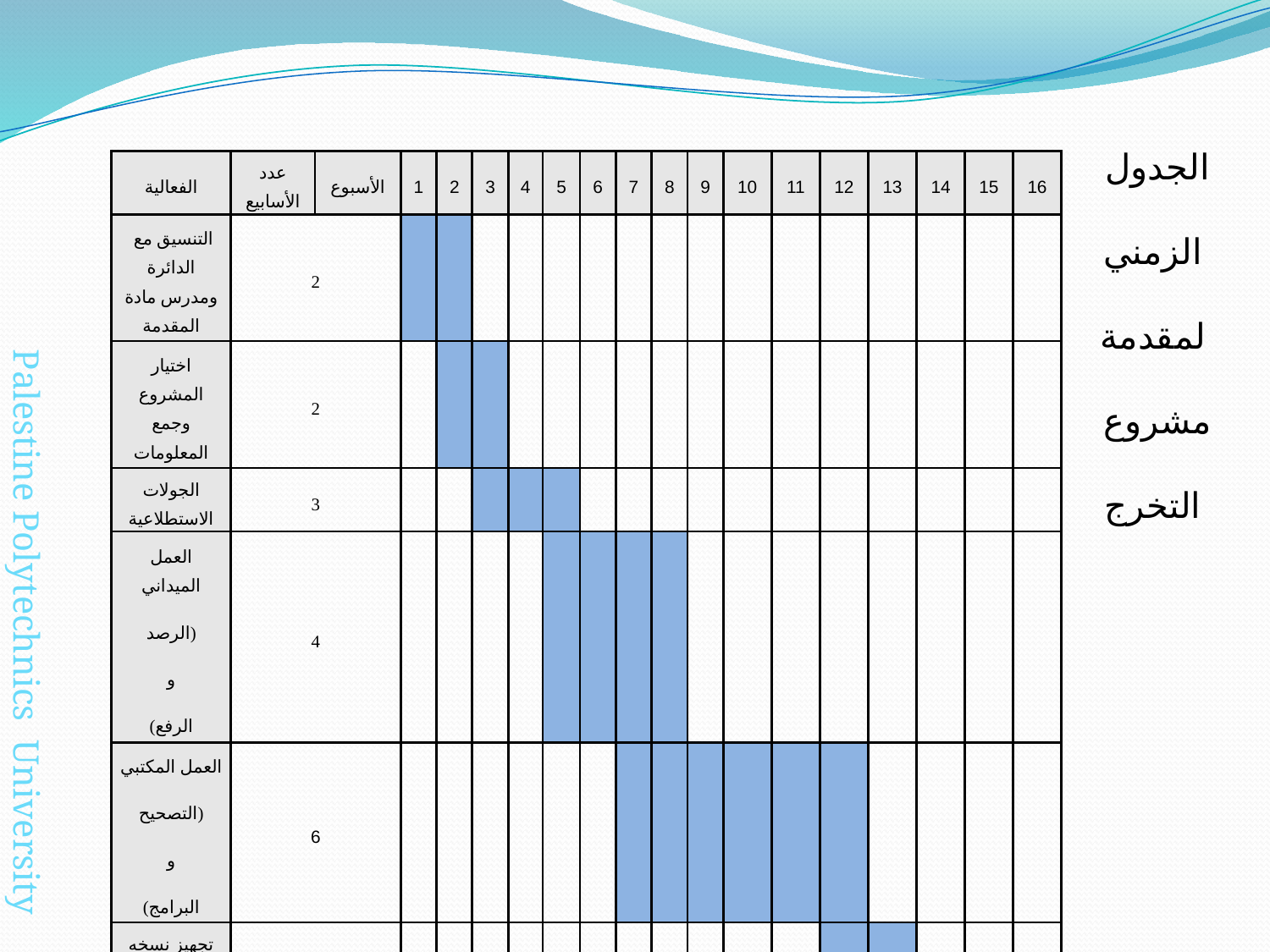

الجدول

 الزمني

 لمقدمة

مشروع

 التخرج

| الفعالية | عدد الأسابيع | الأسبوع | 1 | 2 | 3 | 4 | 5 | 6 | 7 | 8 | 9 | 10 | 11 | 12 | 13 | 14 | 15 | 16 |
| --- | --- | --- | --- | --- | --- | --- | --- | --- | --- | --- | --- | --- | --- | --- | --- | --- | --- | --- |
| التنسيق مع الدائرة ومدرس مادة المقدمة | 2 |  |  |  |  |  |  |  |  |  |  |  |  |  |  |  |  |  |
| اختيار المشروع وجمع المعلومات | 2 |  |  |  |  |  |  |  |  |  |  |  |  |  |  |  |  |  |
| الجولات الاستطلاعية | 3 |  |  |  |  |  |  |  |  |  |  |  |  |  |  |  |  |  |
| العمل الميداني (الرصد و الرفع) | 4 |  |  |  |  |  |  |  |  |  |  |  |  |  |  |  |  |  |
| العمل المكتبي (التصحيح و البرامج) | 6 |  |  |  |  |  |  |  |  |  |  |  |  |  |  |  |  |  |
| تجهيز نسخه اولية للمقدمة | 2 |  |  |  |  |  |  |  |  |  |  |  |  |  |  |  |  |  |
| النسخه النهائية للمقدمة | 2 |  |  |  |  |  |  |  |  |  |  |  |  |  |  |  |  |  |
Palestine Polytechnics  University